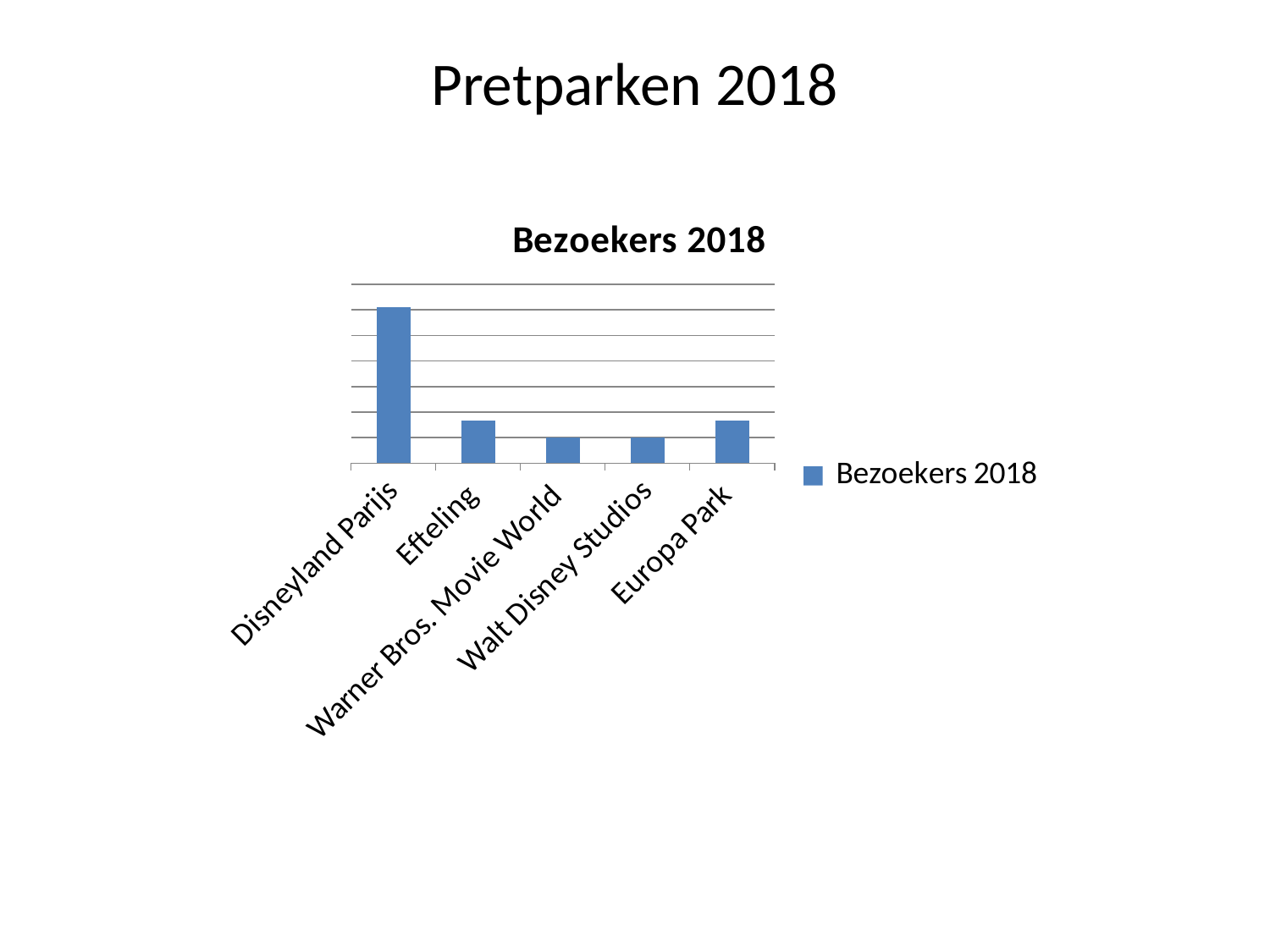

# Pretparken 2018

### Chart:

| Category |  Bezoekers 2018 |
|---|---|
| Disneyland Parijs | 12200000.0 |
| Efteling  | 3300000.0 |
| Warner Bros. Movie World  | 2000000.0 |
| Walt Disney Studios | 2000000.0 |
| Europa Park  | 3300000.0 |